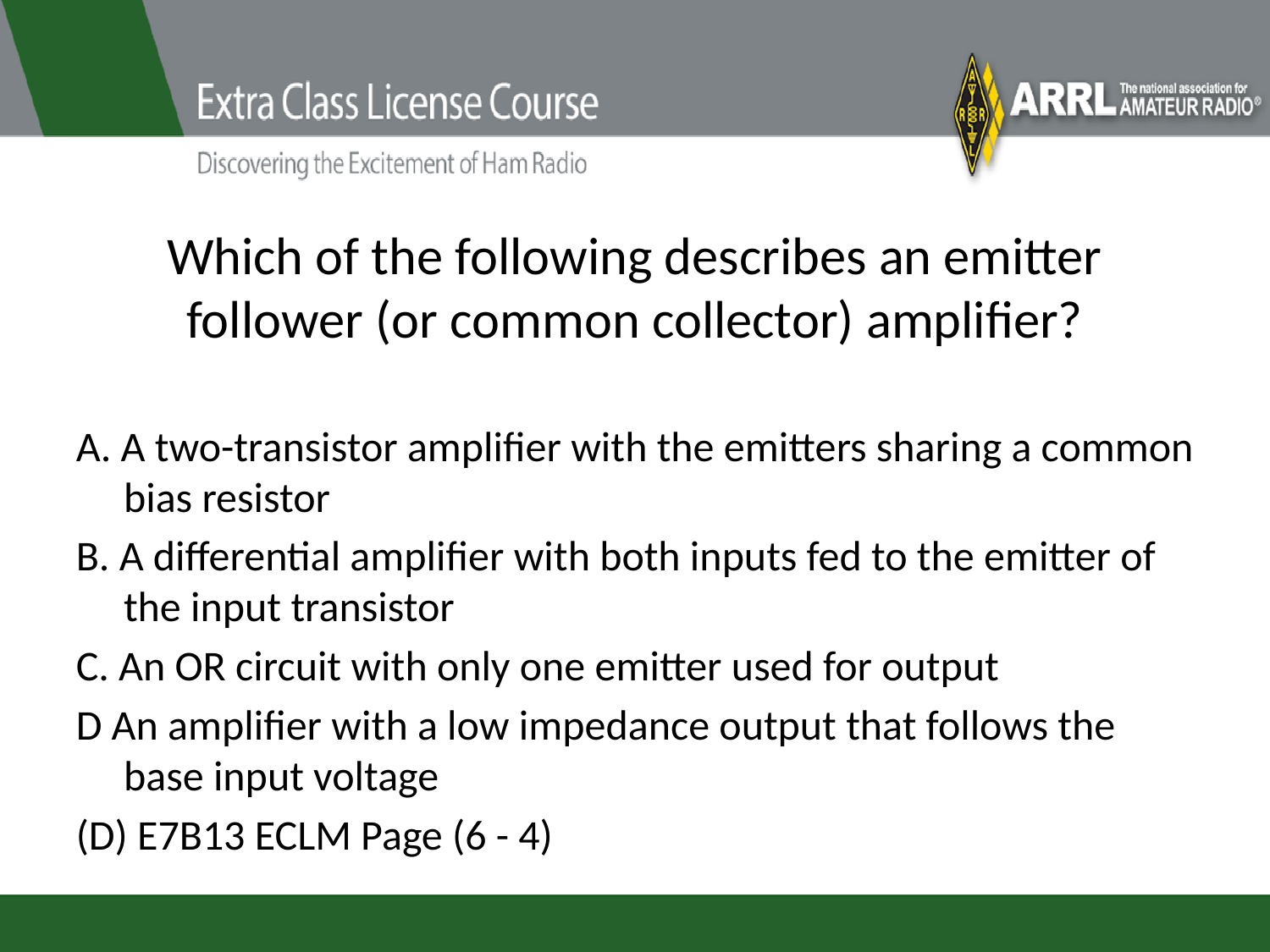

# Which of the following describes an emitter follower (or common collector) amplifier?
A. A two-transistor amplifier with the emitters sharing a common bias resistor
B. A differential amplifier with both inputs fed to the emitter of the input transistor
C. An OR circuit with only one emitter used for output
D An amplifier with a low impedance output that follows the base input voltage
(D) E7B13 ECLM Page (6 - 4)